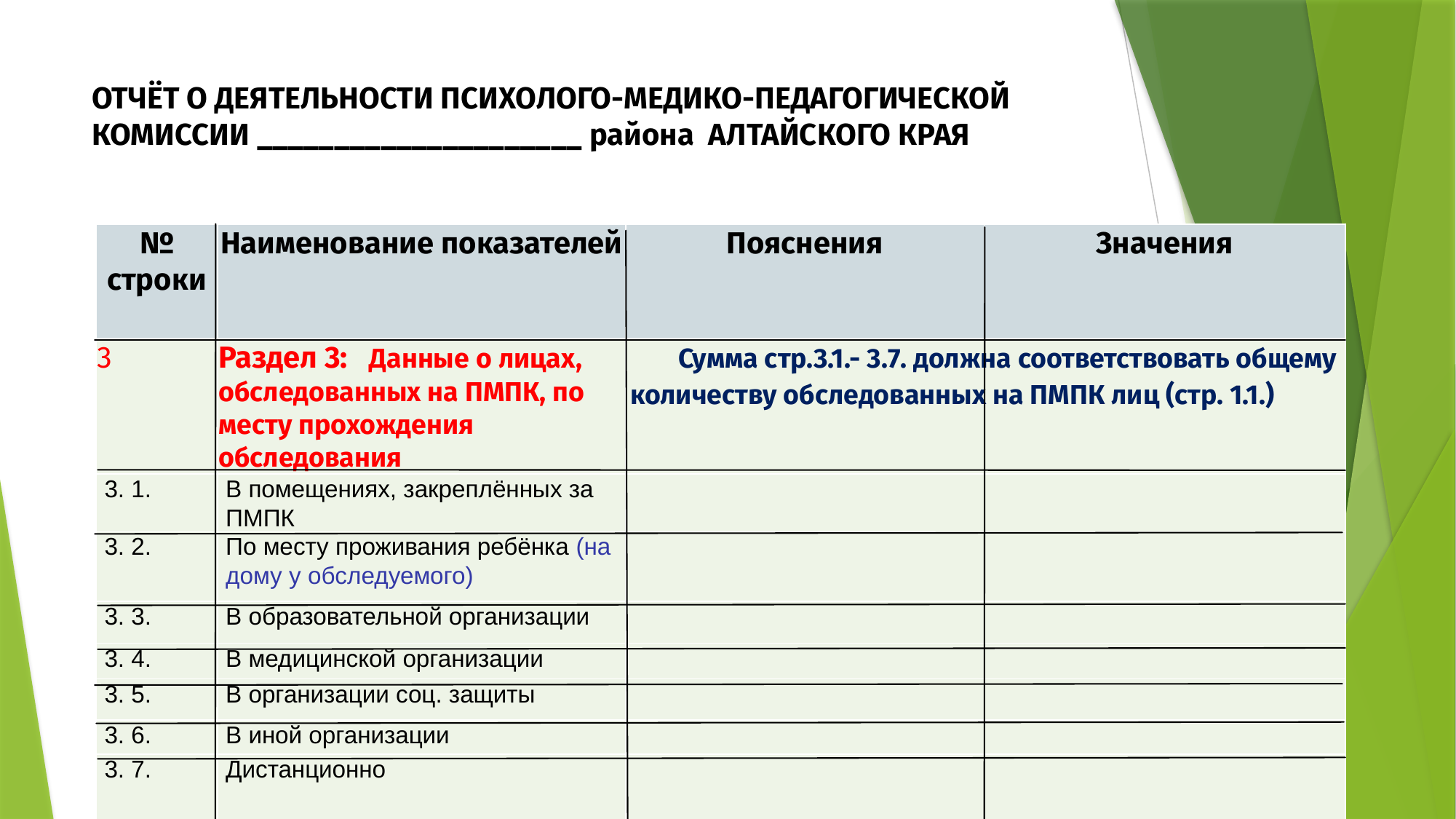

# ОТЧЁТ О ДЕЯТЕЛЬНОСТИ ПСИХОЛОГО-МЕДИКО-ПЕДАГОГИЧЕСКОЙ КОМИССИИ _____________________ района  АЛТАЙСКОГО КРАЯ
| № строки | Наименование показателей | Пояснения | Значения |
| --- | --- | --- | --- |
| 3 | Раздел 3: Данные о лицах, обследованных на ПМПК, по месту прохождения обследования | Сумма стр.3.1.- 3.7. должна соответствовать общему количеству обследованных на ПМПК лиц (стр. 1.1.) |  |
| 3. 1. | В помещениях, закреплённых за ПМПК |  |  |
| 3. 2. | По месту проживания ребёнка (на дому у обследуемого) |  |  |
| 3. 3. | В образовательной организации |  |  |
| 3. 4. | В медицинской организации |  |  |
| 3. 5. | В организации соц. защиты |  |  |
| 3. 6. | В иной организации |  |  |
| 3. 7. | Дистанционно |  |  |